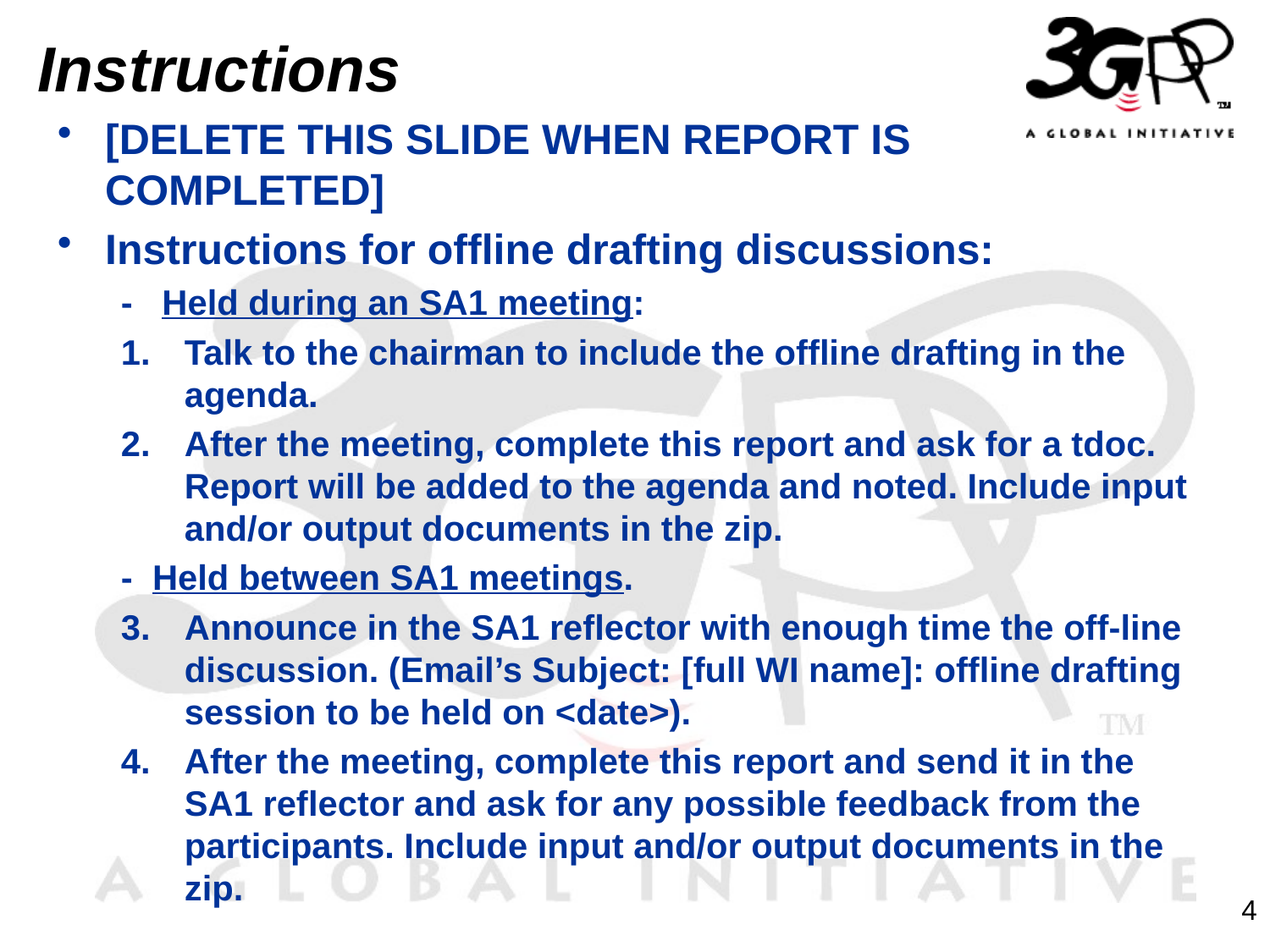

# Instructions
[DELETE THIS SLIDE WHEN REPORT IS COMPLETED]
Instructions for offline drafting discussions:
-   Held during an SA1 meeting:
Talk to the chairman to include the offline drafting in the agenda.
After the meeting, complete this report and ask for a tdoc. Report will be added to the agenda and noted. Include input and/or output documents in the zip.
-  Held between SA1 meetings.
Announce in the SA1 reflector with enough time the off-line discussion. (Email’s Subject: [full WI name]: offline drafting session to be held on <date>).
After the meeting, complete this report and send it in the SA1 reflector and ask for any possible feedback from the participants. Include input and/or output documents in the zip.
4